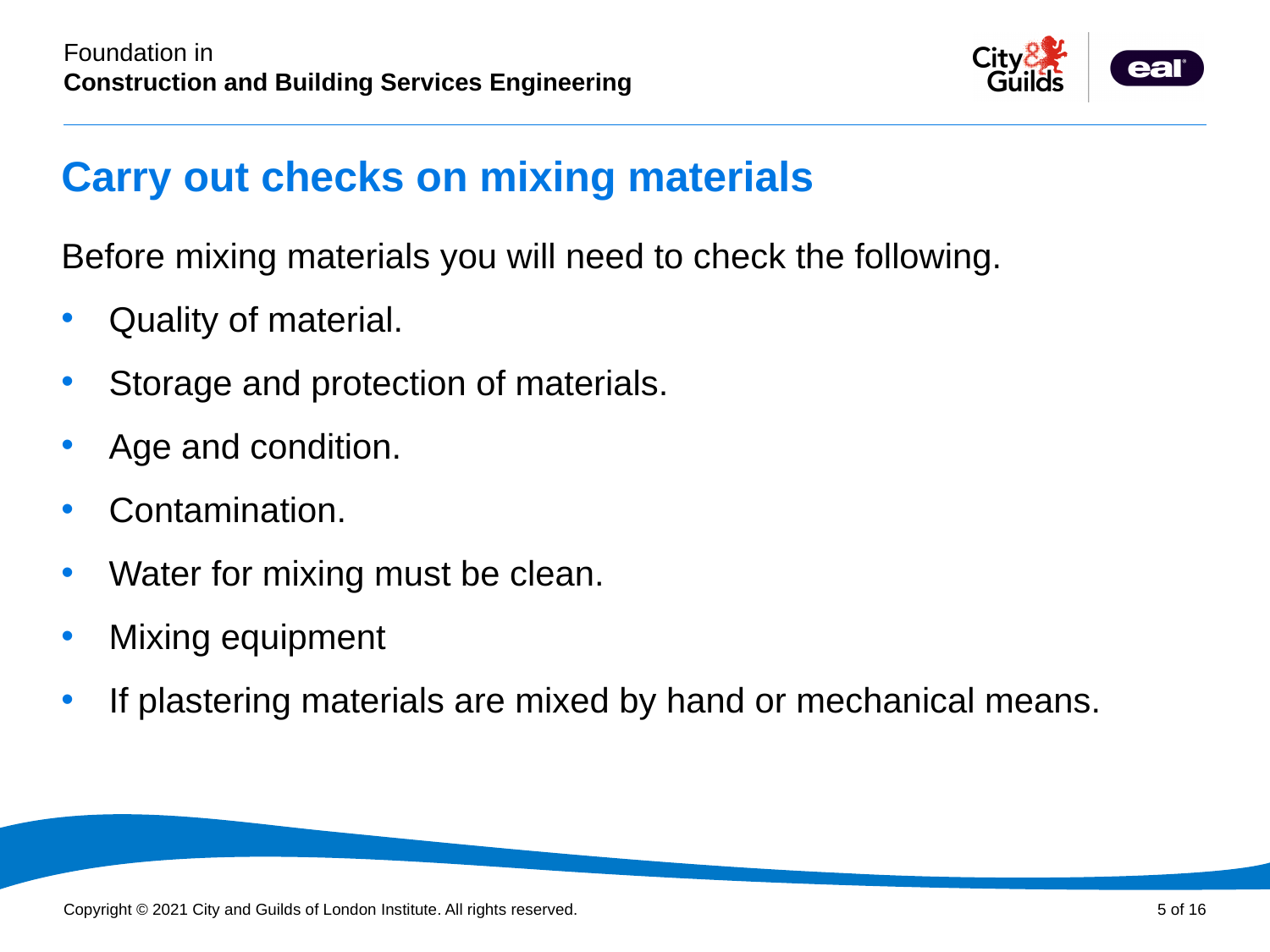

# Carry out checks on mixing materials
Before mixing materials you will need to check the following.
Quality of material.
Storage and protection of materials.
Age and condition.
Contamination.
Water for mixing must be clean.
Mixing equipment
If plastering materials are mixed by hand or mechanical means.